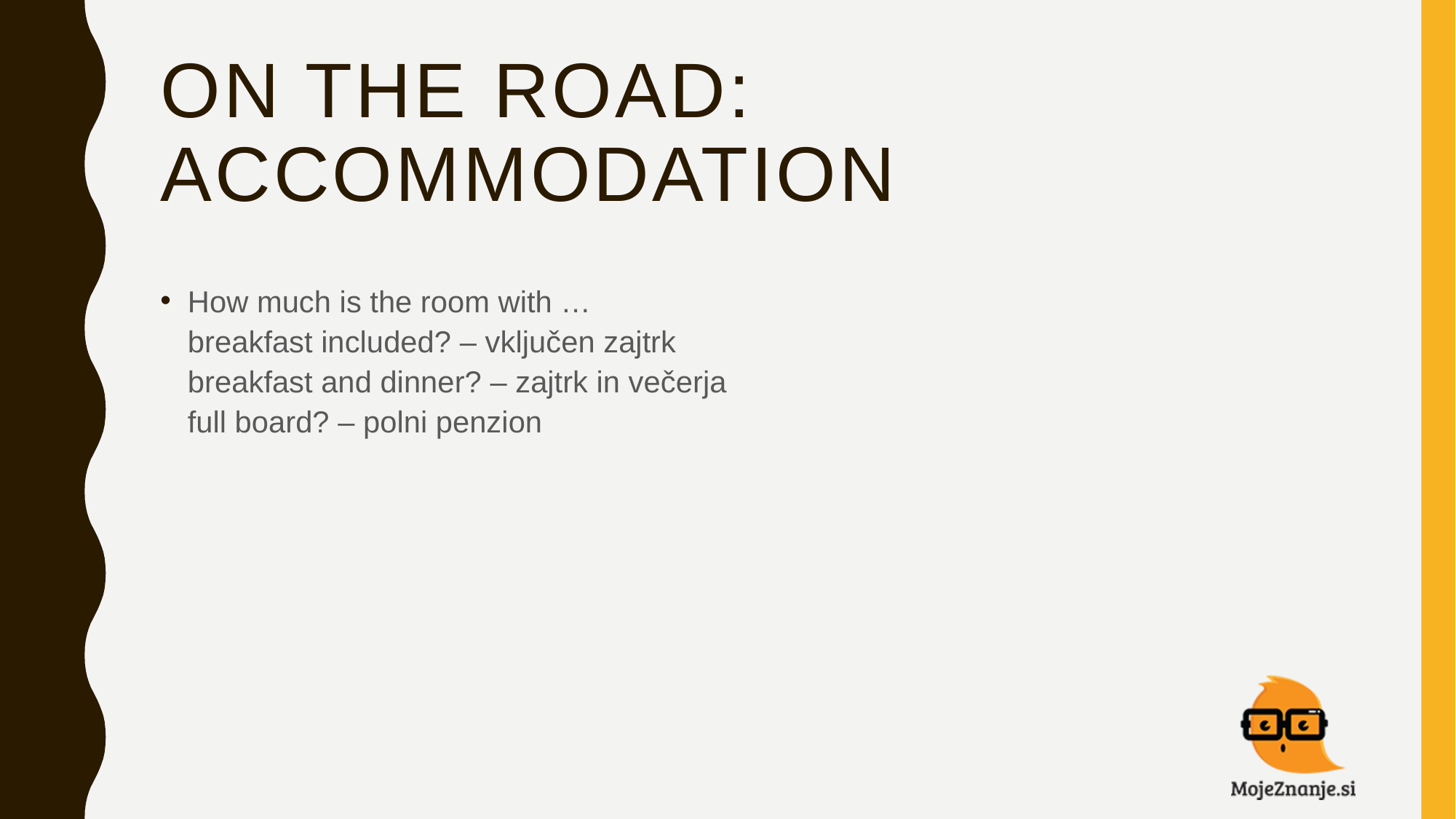

# ON THE ROAD: ACCOMMODATION
How much is the room with …
breakfast included? – vključen zajtrk
breakfast and dinner? – zajtrk in večerja
full board? – polni penzion